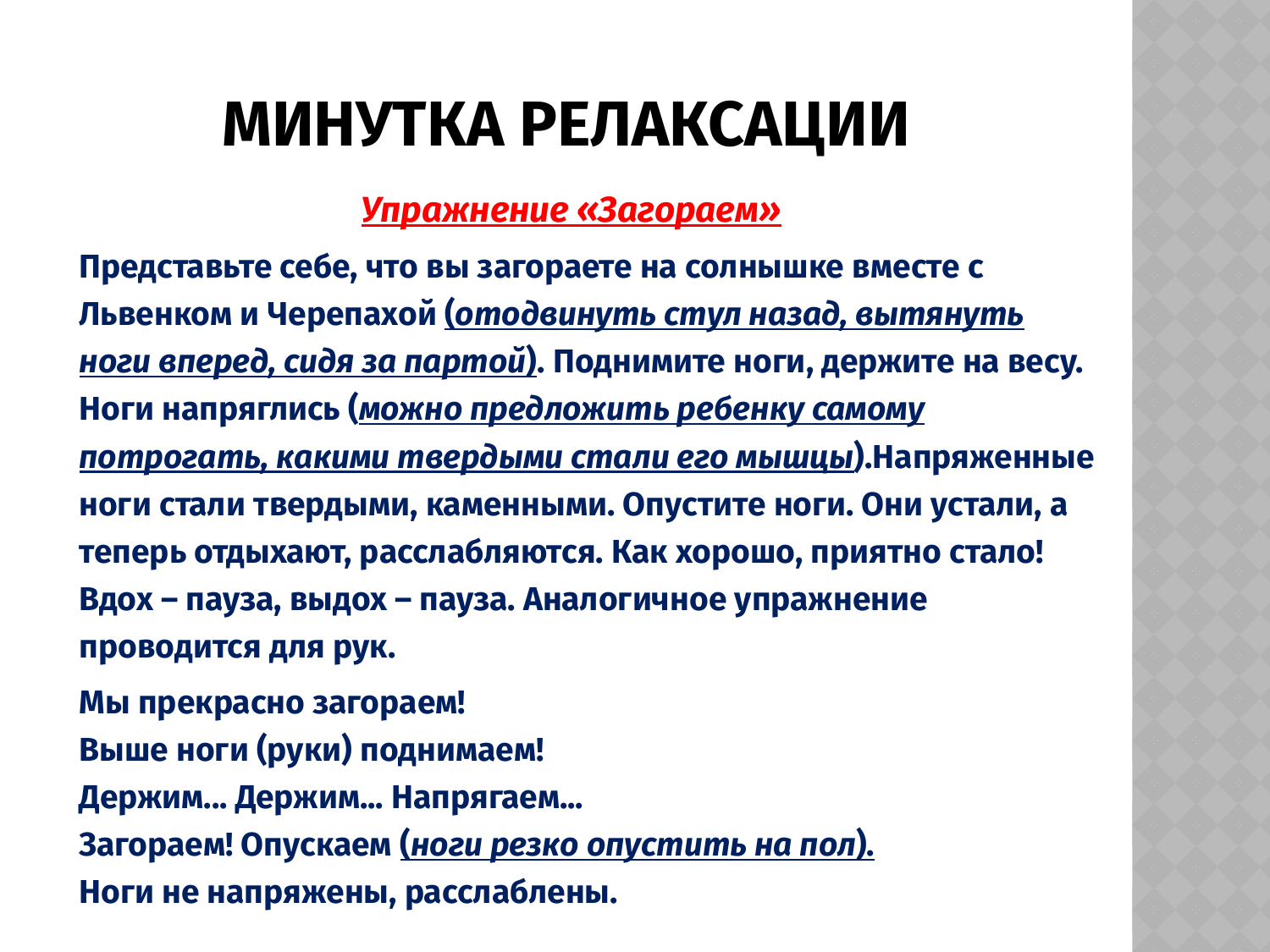

# Минутка релаксации
Упражнение «Загораем»
	Представьте себе, что вы загораете на солнышке вместе с Львенком и Черепахой (отодвинуть стул назад, вытянуть ноги вперед, сидя за партой). Поднимите ноги, держите на весу. Ноги напряглись (можно предложить ребенку самому потрогать, какими твердыми стали его мышцы).Напряженные ноги стали твердыми, каменными. Опустите ноги. Они устали, а теперь отдыхают, расслабляются. Как хорошо, приятно стало! Вдох – пауза, выдох – пауза. Аналогичное упражнение проводится для рук.
	Мы прекрасно загораем!
Выше ноги (руки) поднимаем!
Держим... Держим... Напрягаем...
Загораем! Опускаем (ноги резко опустить на пол).
Ноги не напряжены, расслаблены.